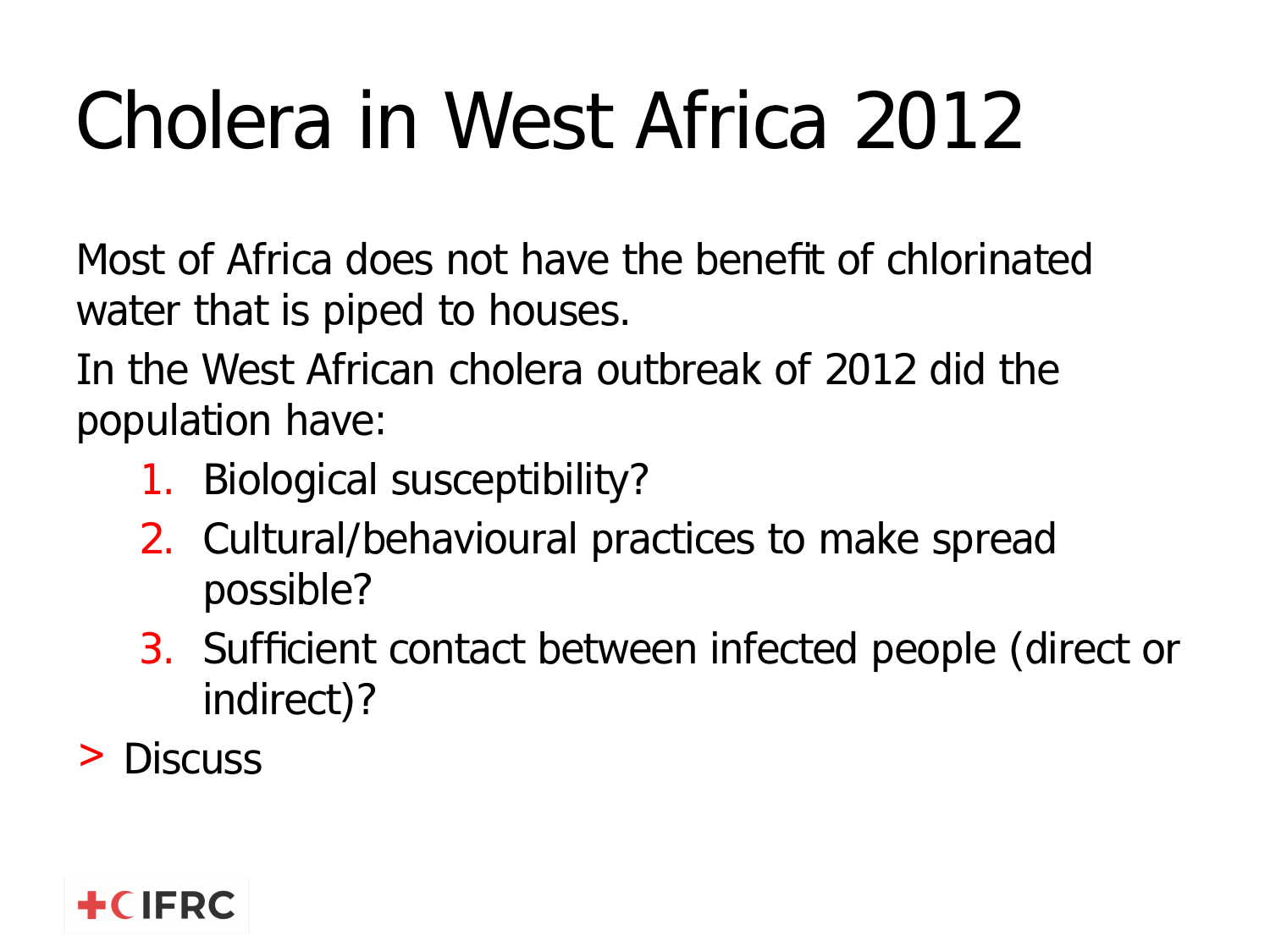

# Cholera in West Africa 2012
Most of Africa does not have the benefit of chlorinated water that is piped to houses.
In the West African cholera outbreak of 2012 did the population have:
Biological susceptibility?
Cultural/behavioural practices to make spread possible?
Sufficient contact between infected people (direct or indirect)?
Discuss